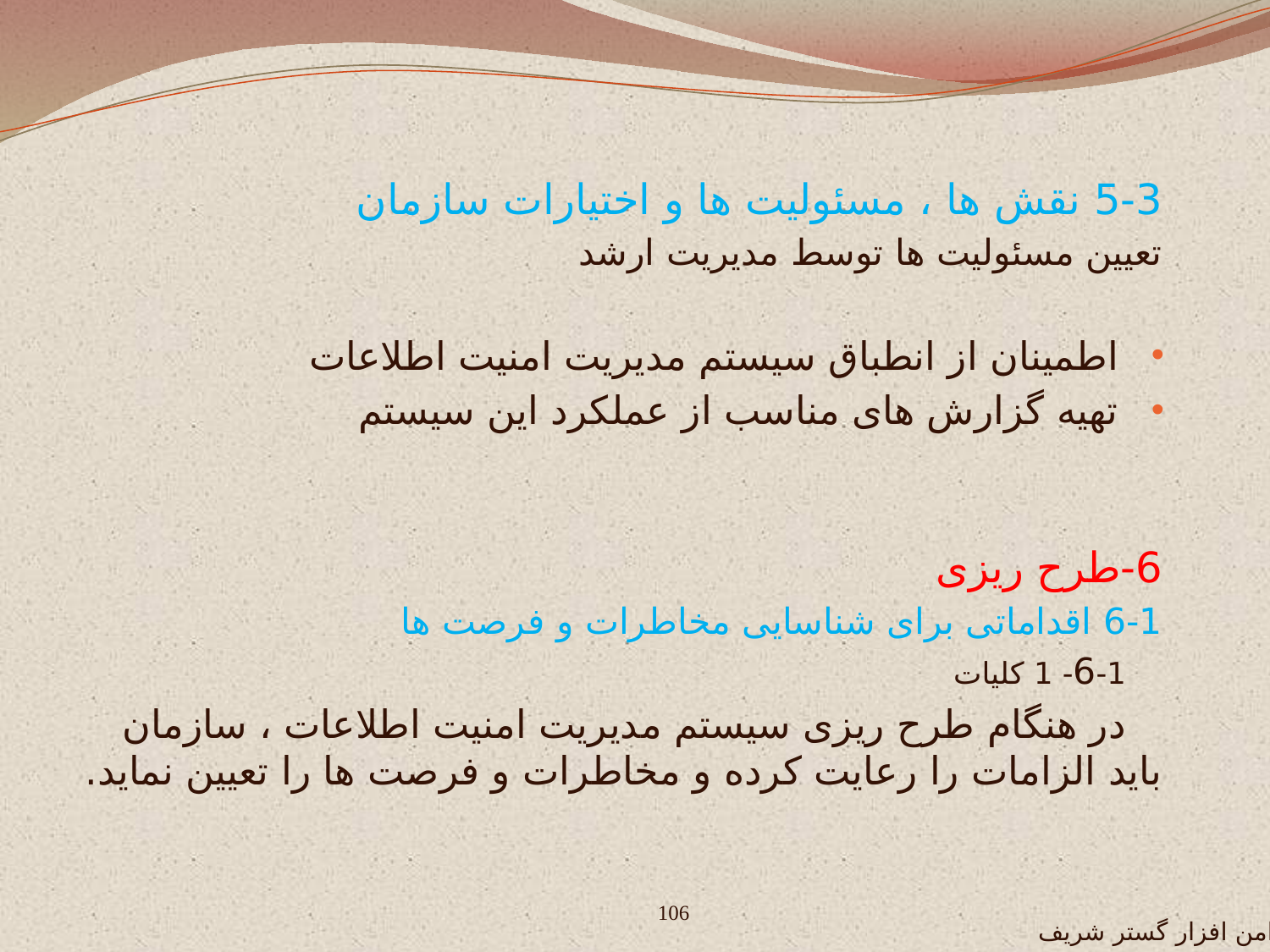

5-3 نقش ها ، مسئولیت ها و اختیارات سازمان
تعیین مسئولیت ها توسط مدیریت ارشد

اطمینان از انطباق سیستم مدیریت امنیت اطلاعات
تهیه گزارش های مناسب از عملکرد این سیستم

6-طرح ریزی
6-1 اقداماتی برای شناسایی مخاطرات و فرصت ها
6-1- 1 کلیات
در هنگام طرح ریزی سیستم مدیریت امنیت اطلاعات ، سازمان باید الزامات را رعایت کرده و مخاطرات و فرصت ها را تعیین نماید.